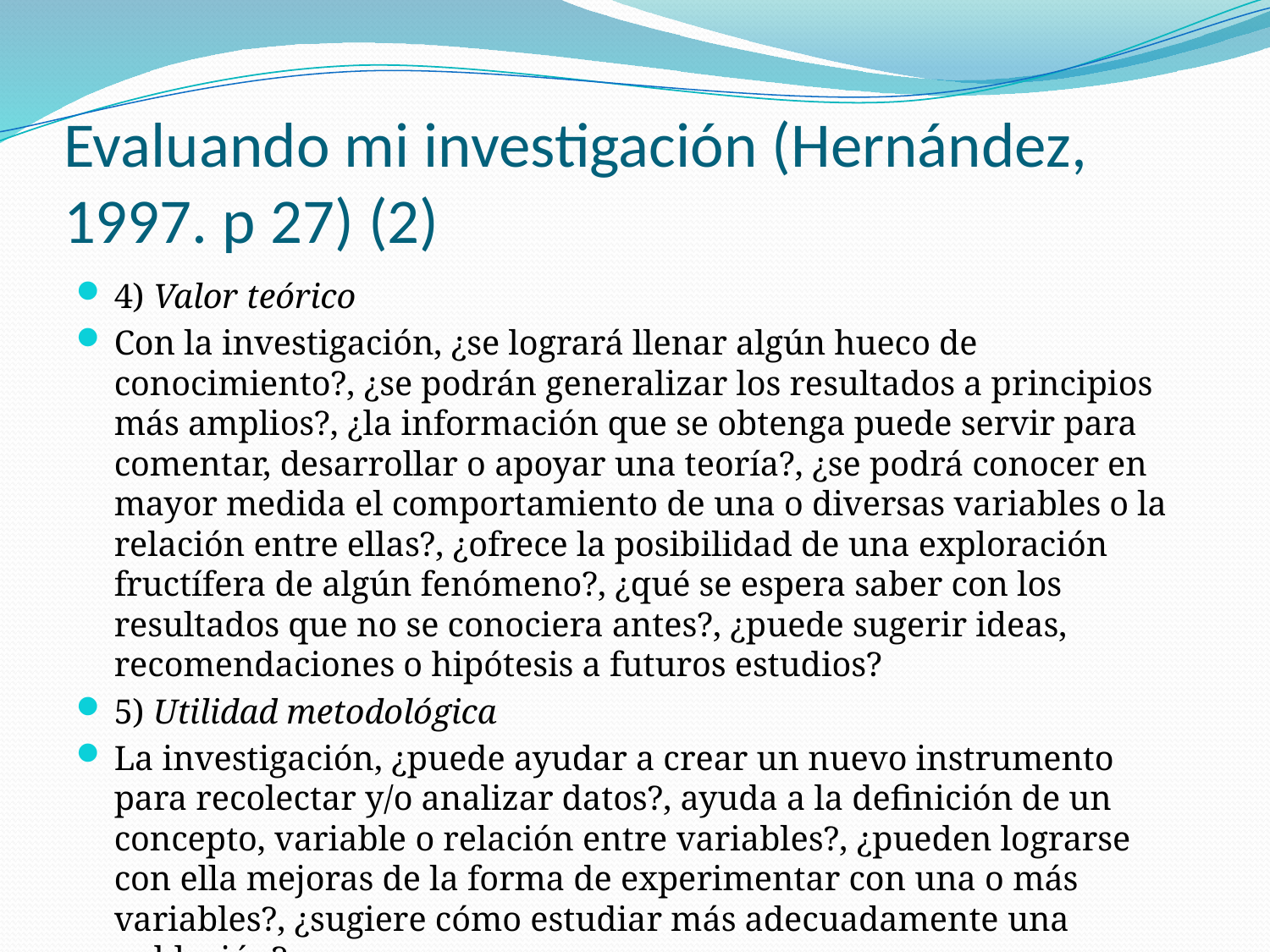

# Evaluando mi investigación (Hernández, 1997. p 27) (2)
4) Valor teórico
Con la investigación, ¿se logrará llenar algún hueco de conocimiento?, ¿se podrán generalizar los resultados a principios más amplios?, ¿la información que se obtenga puede servir para comentar, desarrollar o apoyar una teoría?, ¿se podrá conocer en mayor medida el comportamiento de una o diversas variables o la relación entre ellas?, ¿ofrece la posibilidad de una exploración fructífera de algún fenómeno?, ¿qué se espera saber con los resultados que no se conociera antes?, ¿puede sugerir ideas, recomendaciones o hipótesis a futuros estudios?
5) Utilidad metodológica
La investigación, ¿puede ayudar a crear un nuevo instrumento para recolectar y/o analizar datos?, ayuda a la definición de un concepto, variable o relación entre variables?, ¿pueden lograrse con ella mejoras de la forma de experimentar con una o más variables?, ¿sugiere cómo estudiar más adecuadamente una población?